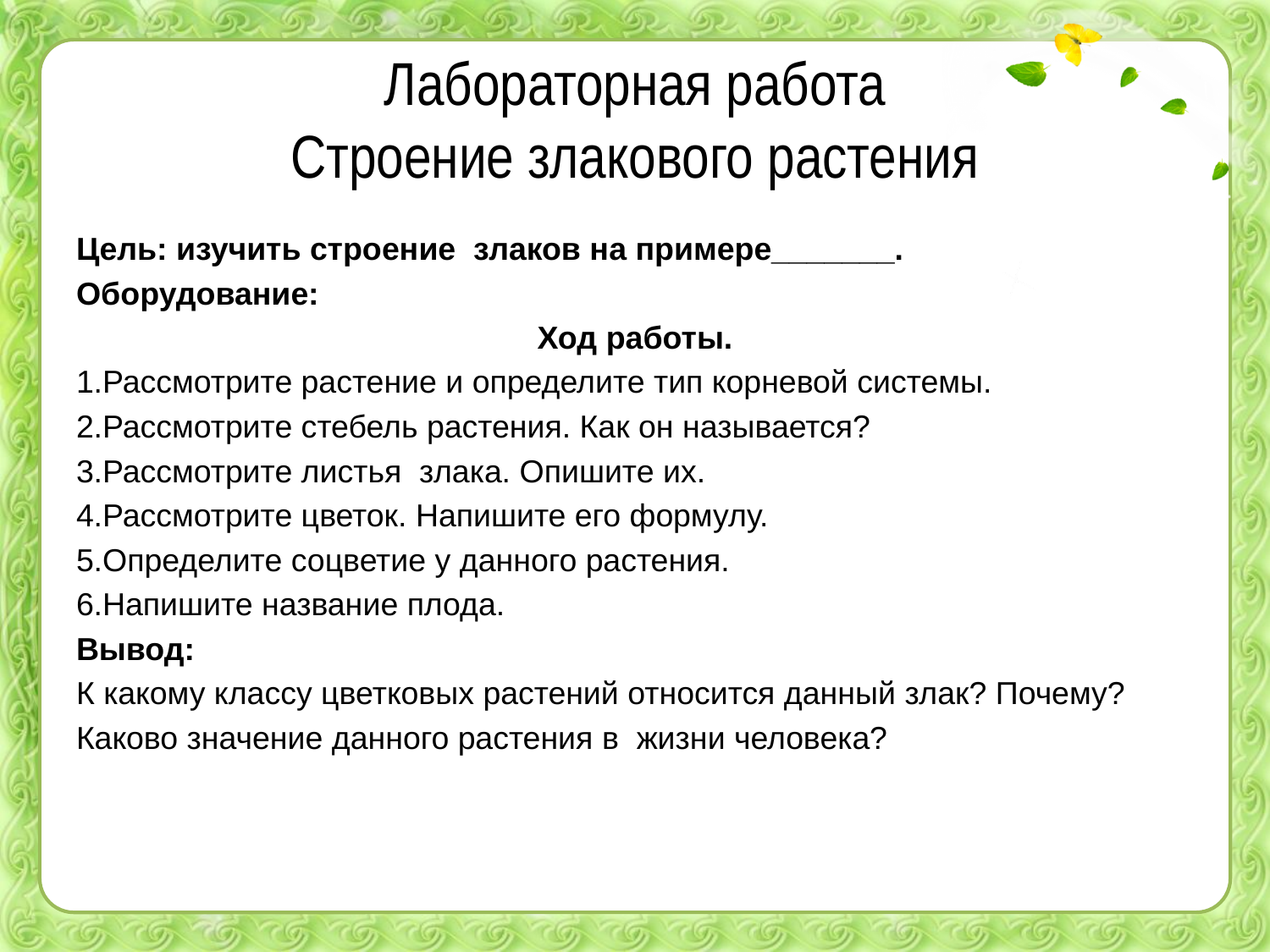

# Лабораторная работа Строение злакового растения
Цель: изучить строение  злаков на примере_______.
Оборудование:
Ход работы.
1.Рассмотрите растение и определите тип корневой системы.
2.Рассмотрите стебель растения. Как он называется?
3.Рассмотрите листья  злака. Опишите их.
4.Рассмотрите цветок. Напишите его формулу.
5.Определите соцветие у данного растения.
6.Напишите название плода.
Вывод:
К какому классу цветковых растений относится данный злак? Почему?
Каково значение данного растения в  жизни человека?